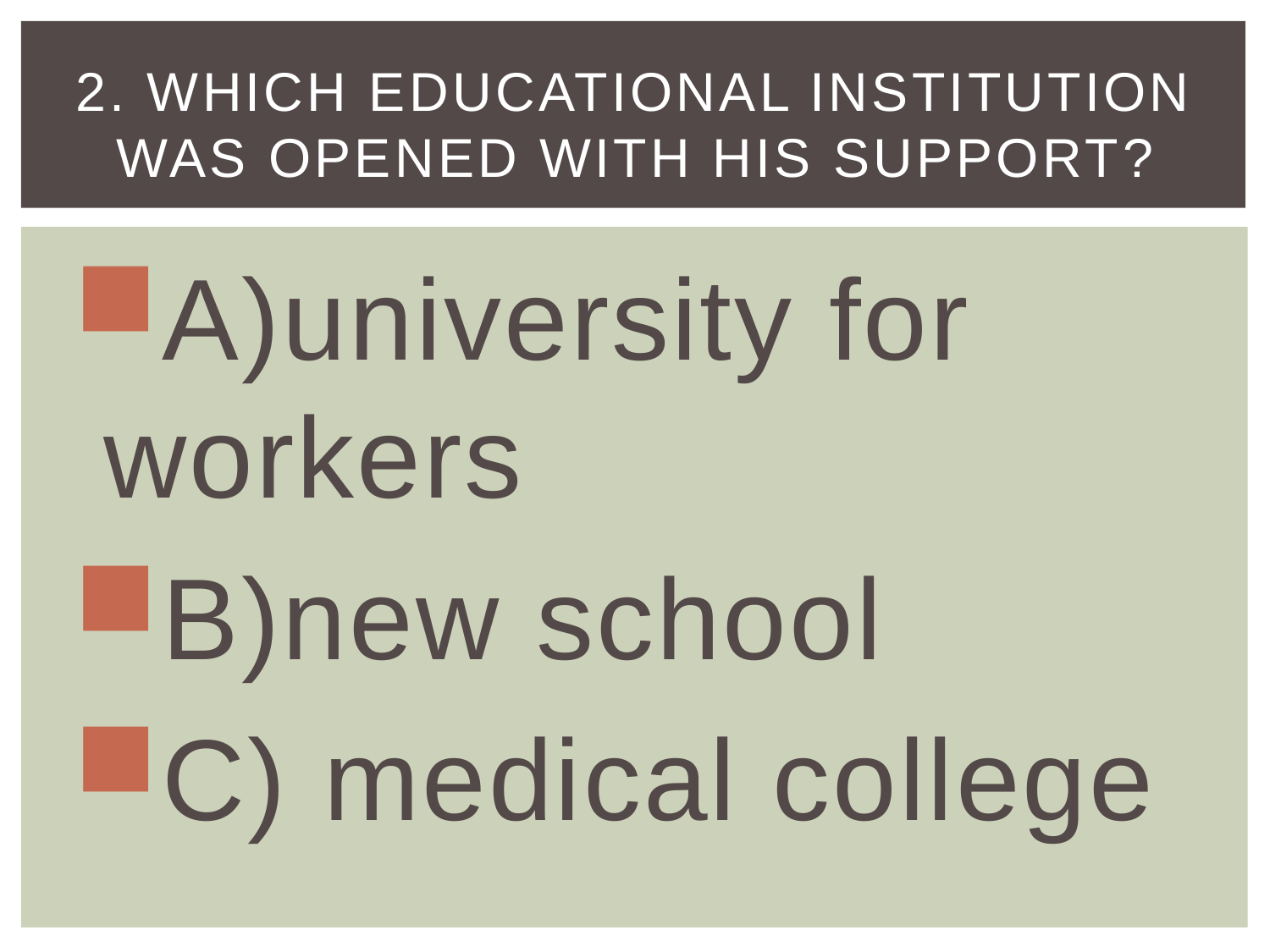

# 2. Which educational institution was opened with his support?
А)university for workers
B)new school
C) medical college